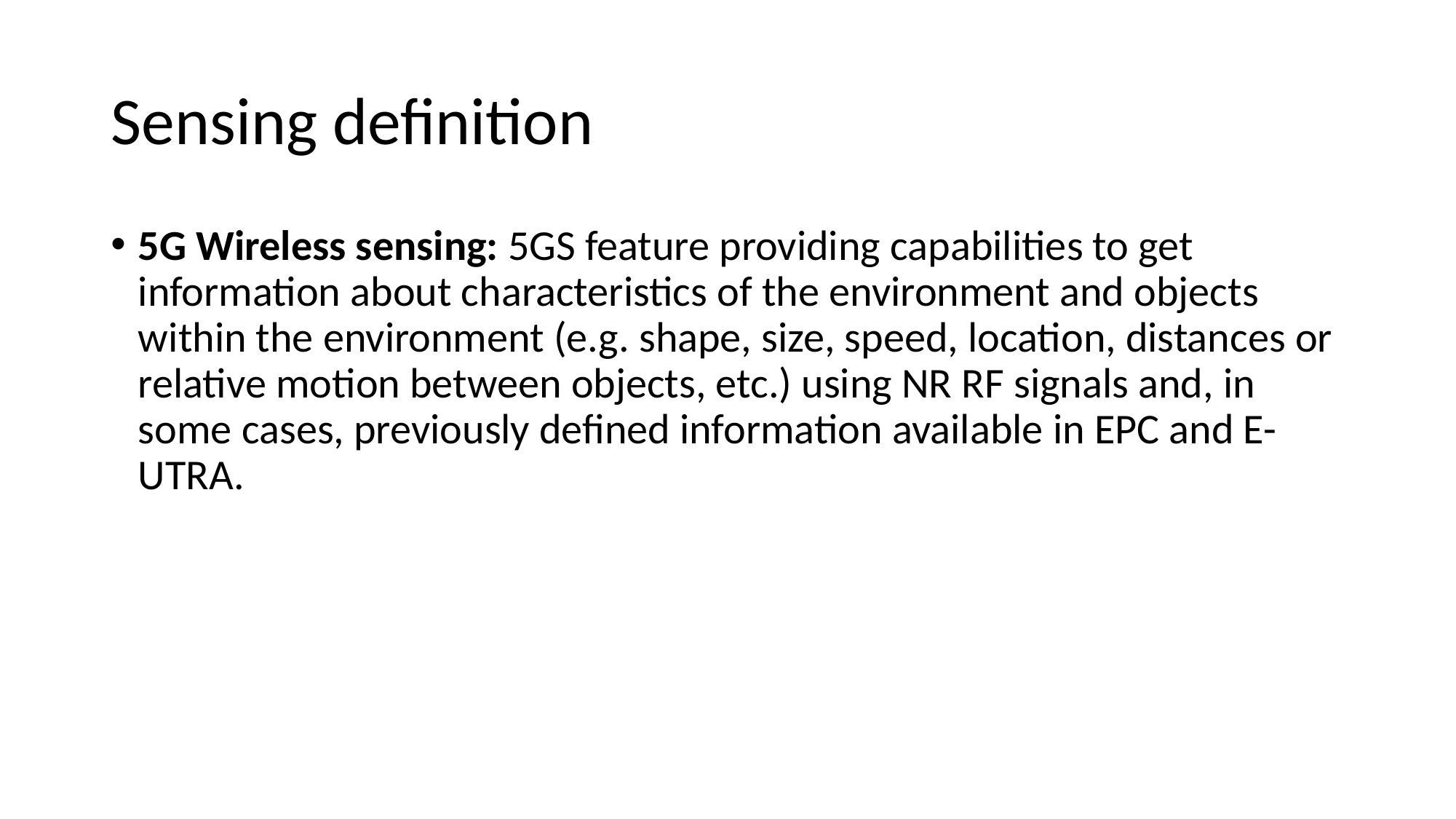

# Sensing definition
5G Wireless sensing: 5GS feature providing capabilities to get information about characteristics of the environment and objects within the environment (e.g. shape, size, speed, location, distances or relative motion between objects, etc.) using NR RF signals and, in some cases, previously defined information available in EPC and E-UTRA.